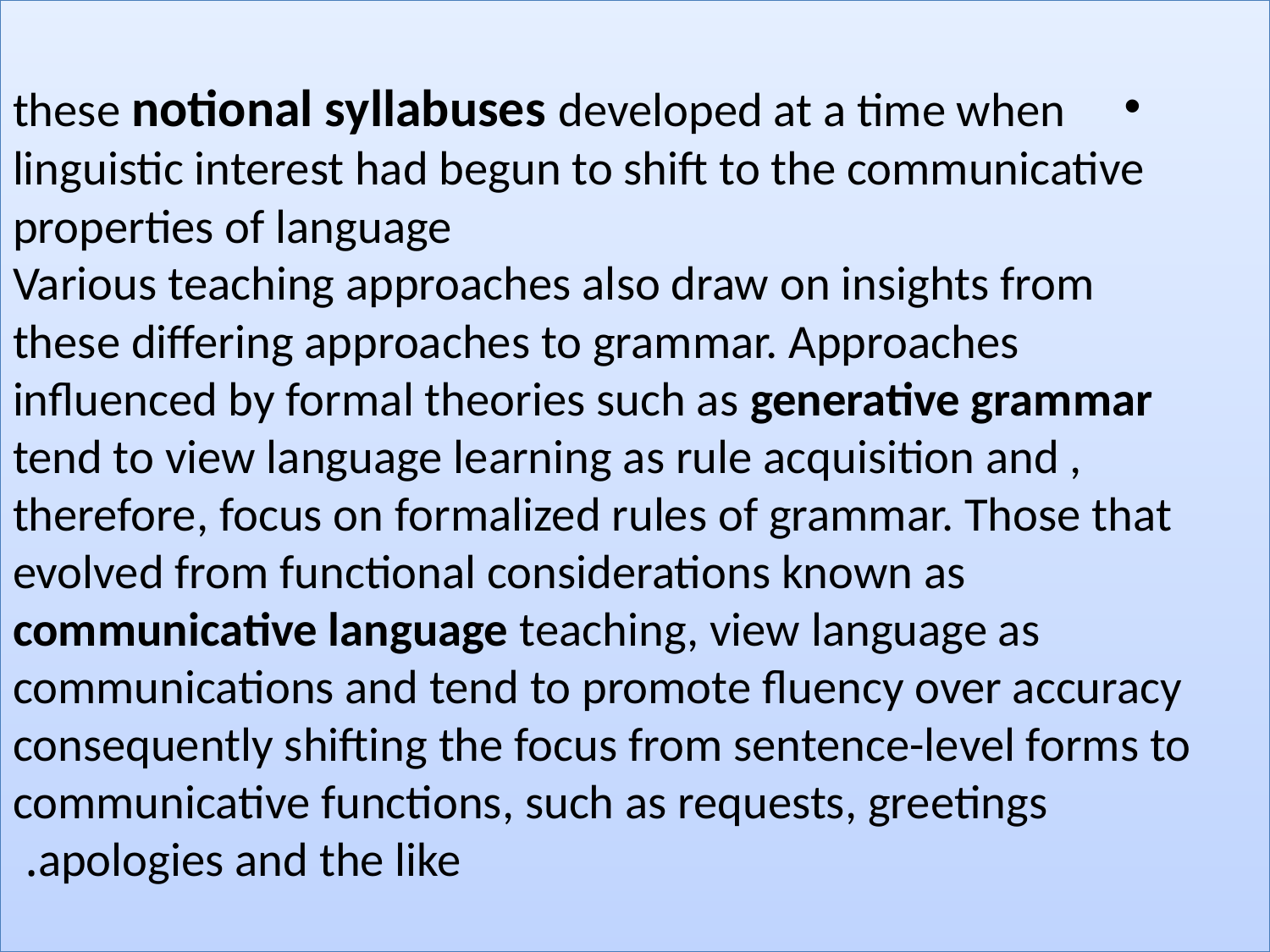

these notional syllabuses developed at a time when linguistic interest had begun to shift to the communicative properties of language
Various teaching approaches also draw on insights from these differing approaches to grammar. Approaches influenced by formal theories such as generative grammar tend to view language learning as rule acquisition and , therefore, focus on formalized rules of grammar. Those that evolved from functional considerations known as communicative language teaching, view language as communications and tend to promote fluency over accuracy consequently shifting the focus from sentence-level forms to communicative functions, such as requests, greetings apologies and the like.